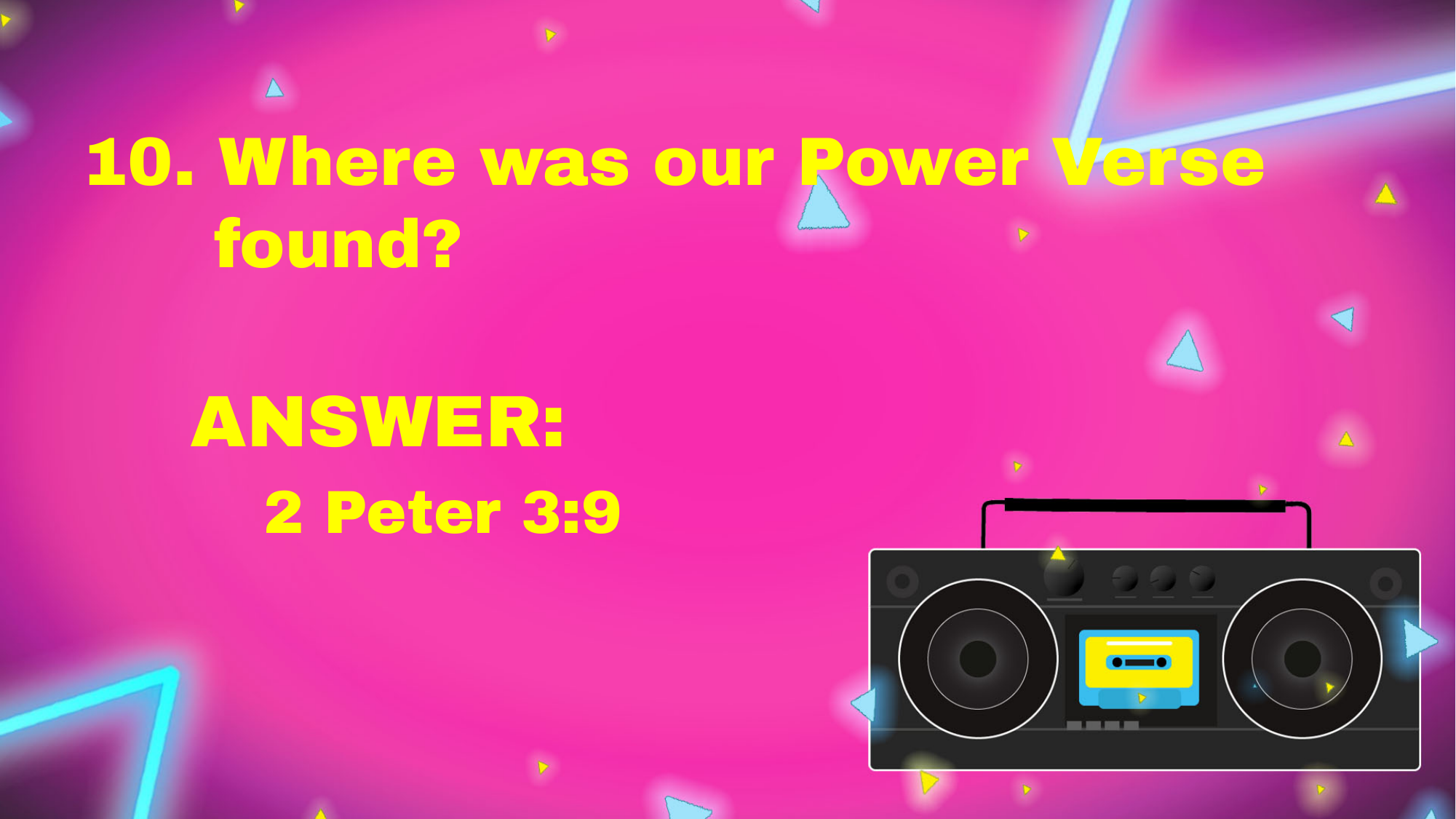

10. Where was our Power Verse
	 found?
ANSWER:
2 Peter 3:9